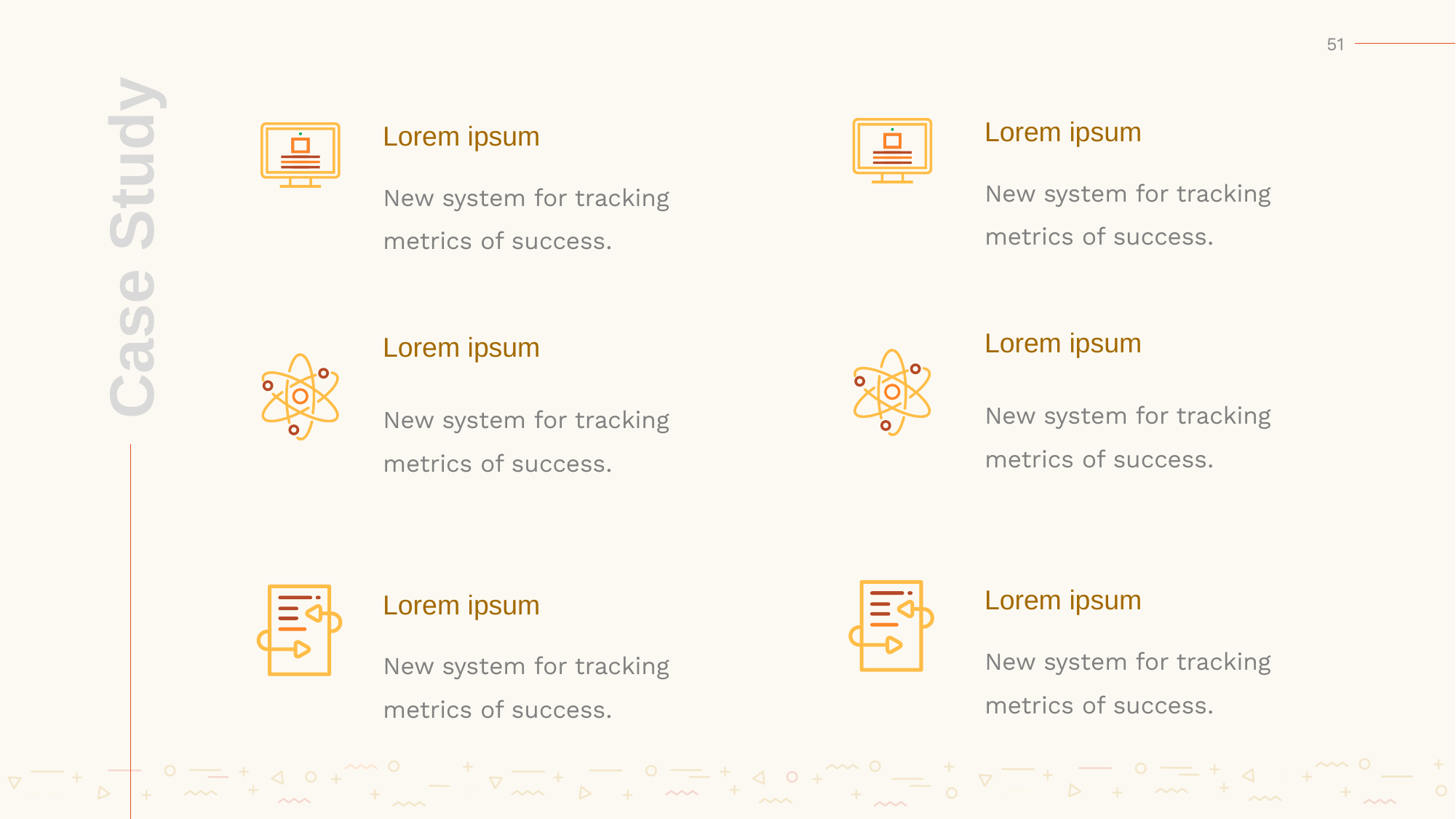

51
Lorem ipsum
Lorem ipsum

New system for tracking metrics of success.
New system for tracking metrics of success.
Case Study
Lorem ipsum
Lorem ipsum

New system for tracking metrics of success.
New system for tracking metrics of success.
Lorem ipsum

Lorem ipsum

New system for tracking metrics of success.
New system for tracking metrics of success.